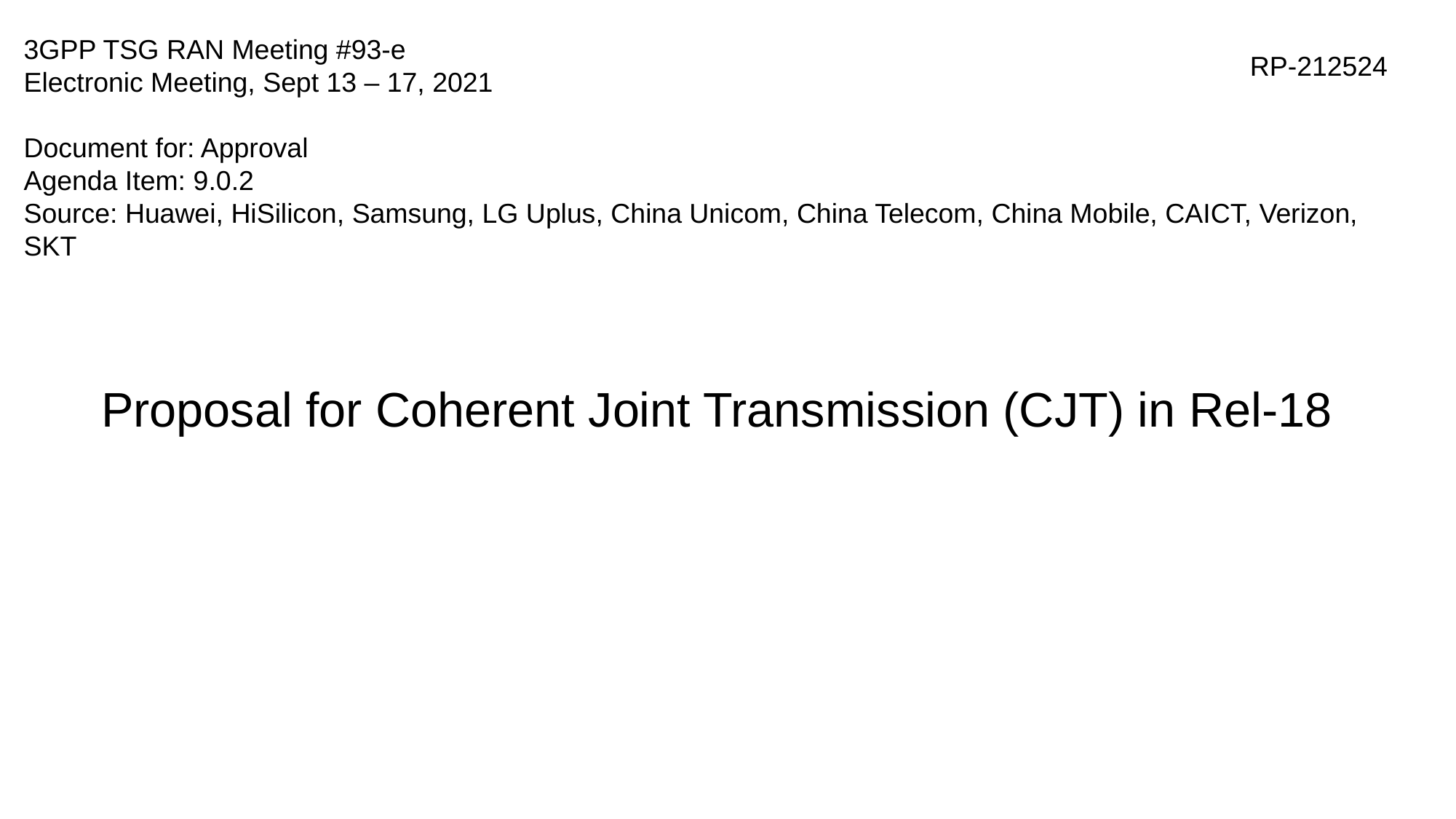

3GPP TSG RAN Meeting #93-e
Electronic Meeting, Sept 13 – 17, 2021

Document for: Approval
Agenda Item: 9.0.2
Source: Huawei, HiSilicon, Samsung, LG Uplus, China Unicom, China Telecom, China Mobile, CAICT, Verizon, SKT
RP-212524
# Proposal for Coherent Joint Transmission (CJT) in Rel-18